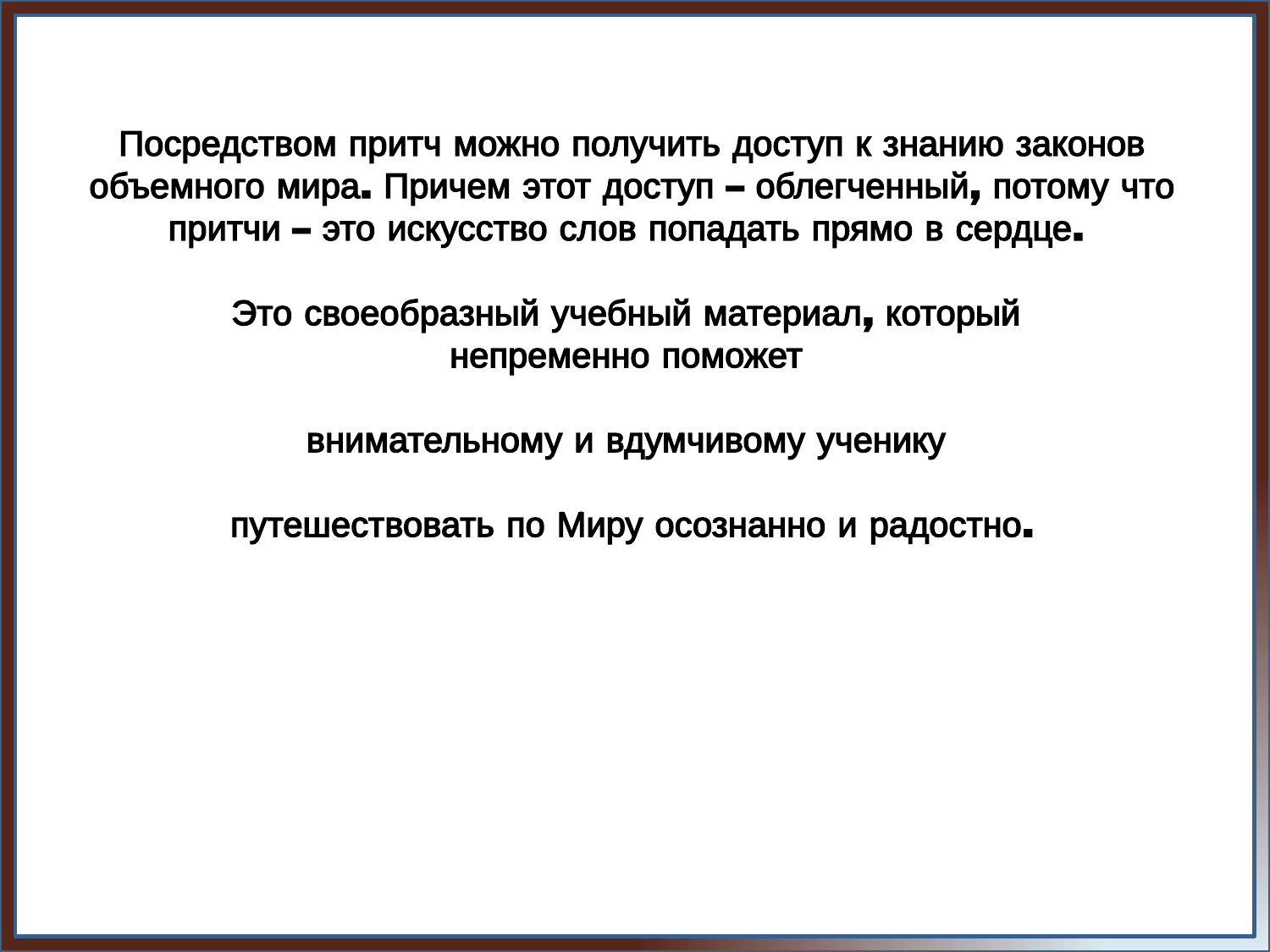

Посредством притч можно получить доступ к знанию законов объемного мира. Причем этот доступ – облегченный, потому что притчи – это искусство слов попадать прямо в сердце.

Это своеобразный учебный материал, который
непременно поможет

внимательному и вдумчивому ученику

путешествовать по Миру осознанно и радостно.